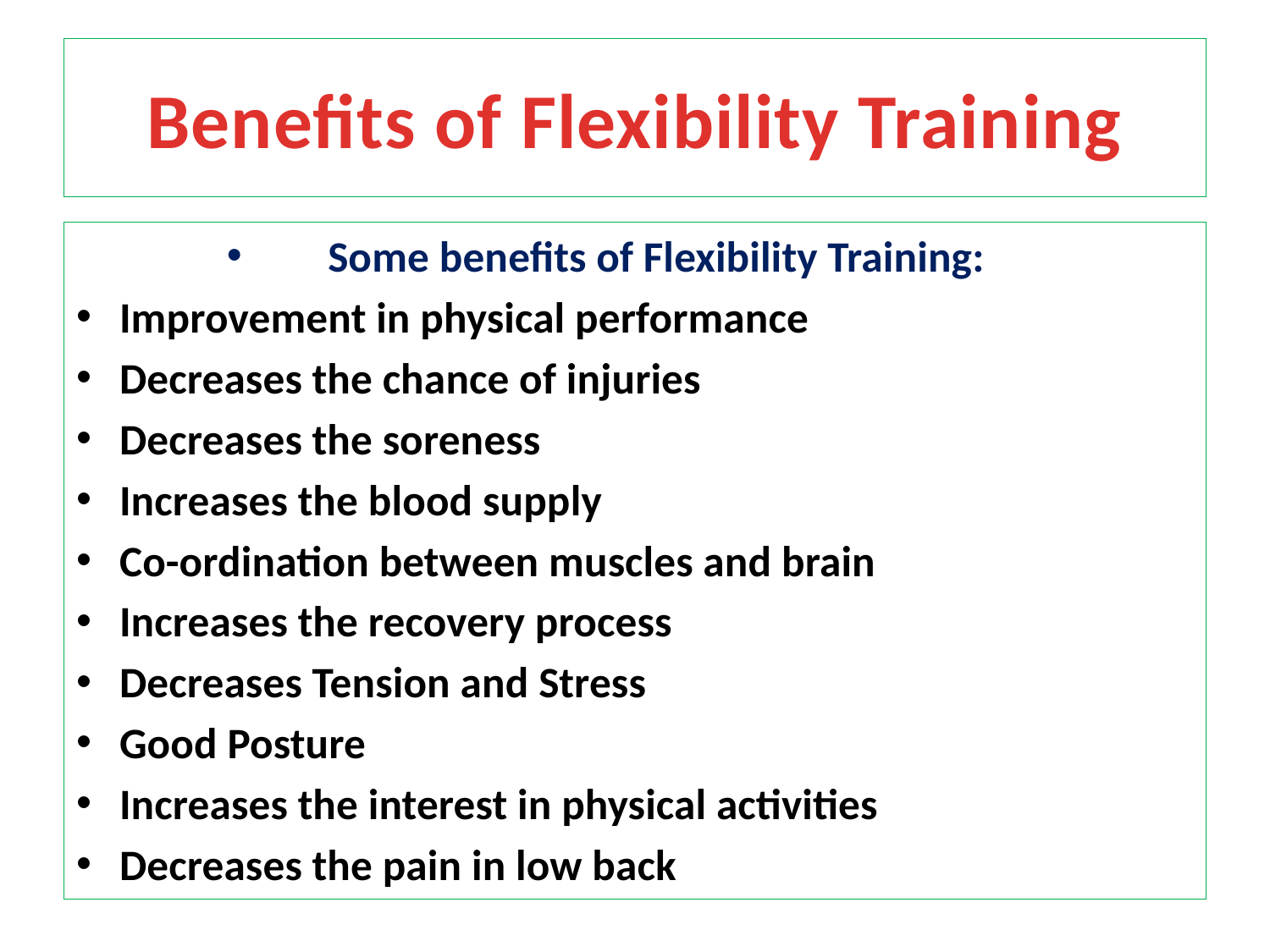

# Benefits of Flexibility Training
Some benefits of Flexibility Training:
Improvement in physical performance
Decreases the chance of injuries
Decreases the soreness
Increases the blood supply
Co-ordination between muscles and brain
Increases the recovery process
Decreases Tension and Stress
Good Posture
Increases the interest in physical activities
Decreases the pain in low back